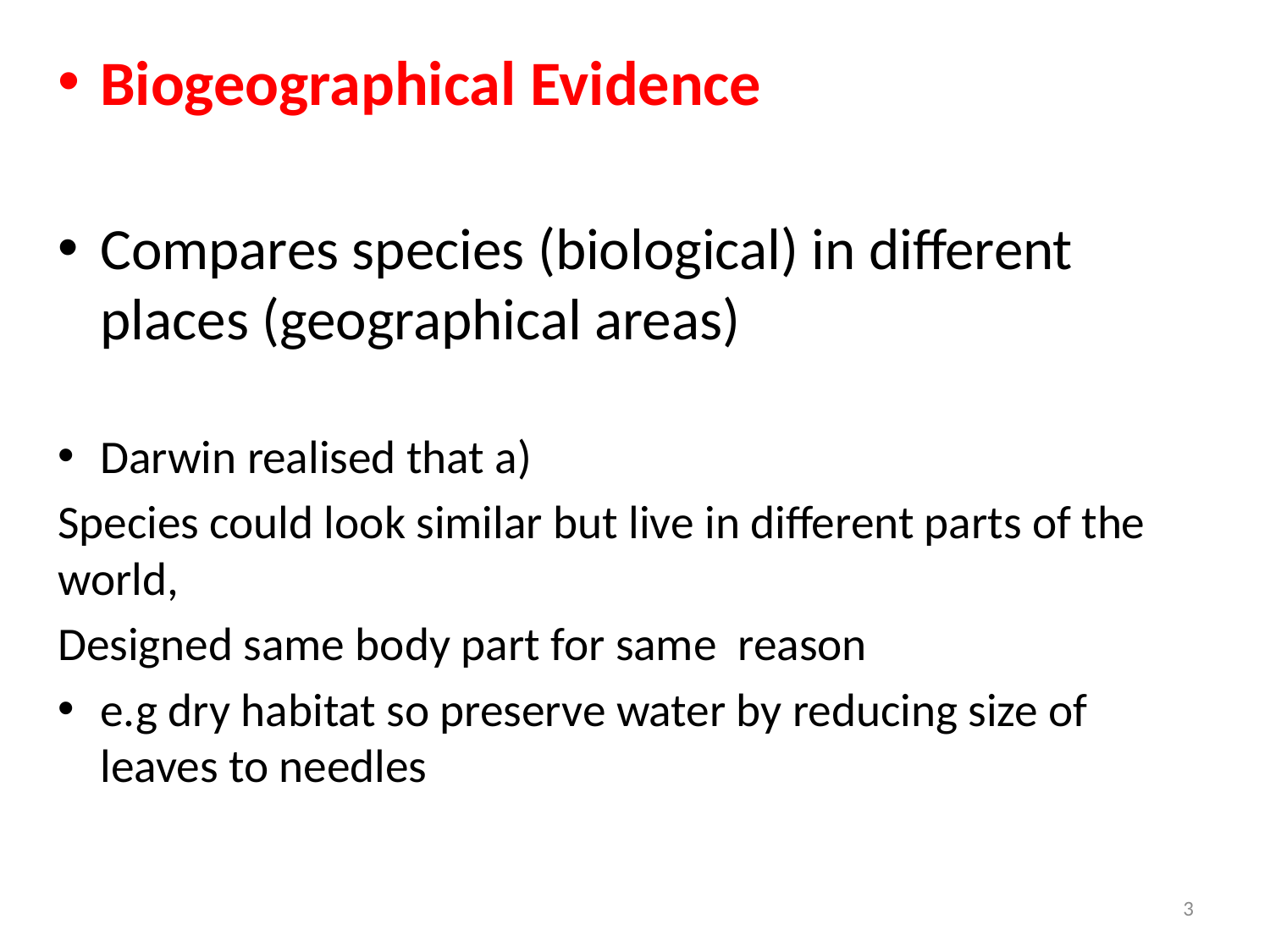

Biogeographical Evidence

Compares species (biological) in different places (geographical areas)

Darwin realised that a)
Species could look similar but live in different parts of the world,
Designed same body part for same  reason
e.g dry habitat so preserve water by reducing size of leaves to needles
#
3